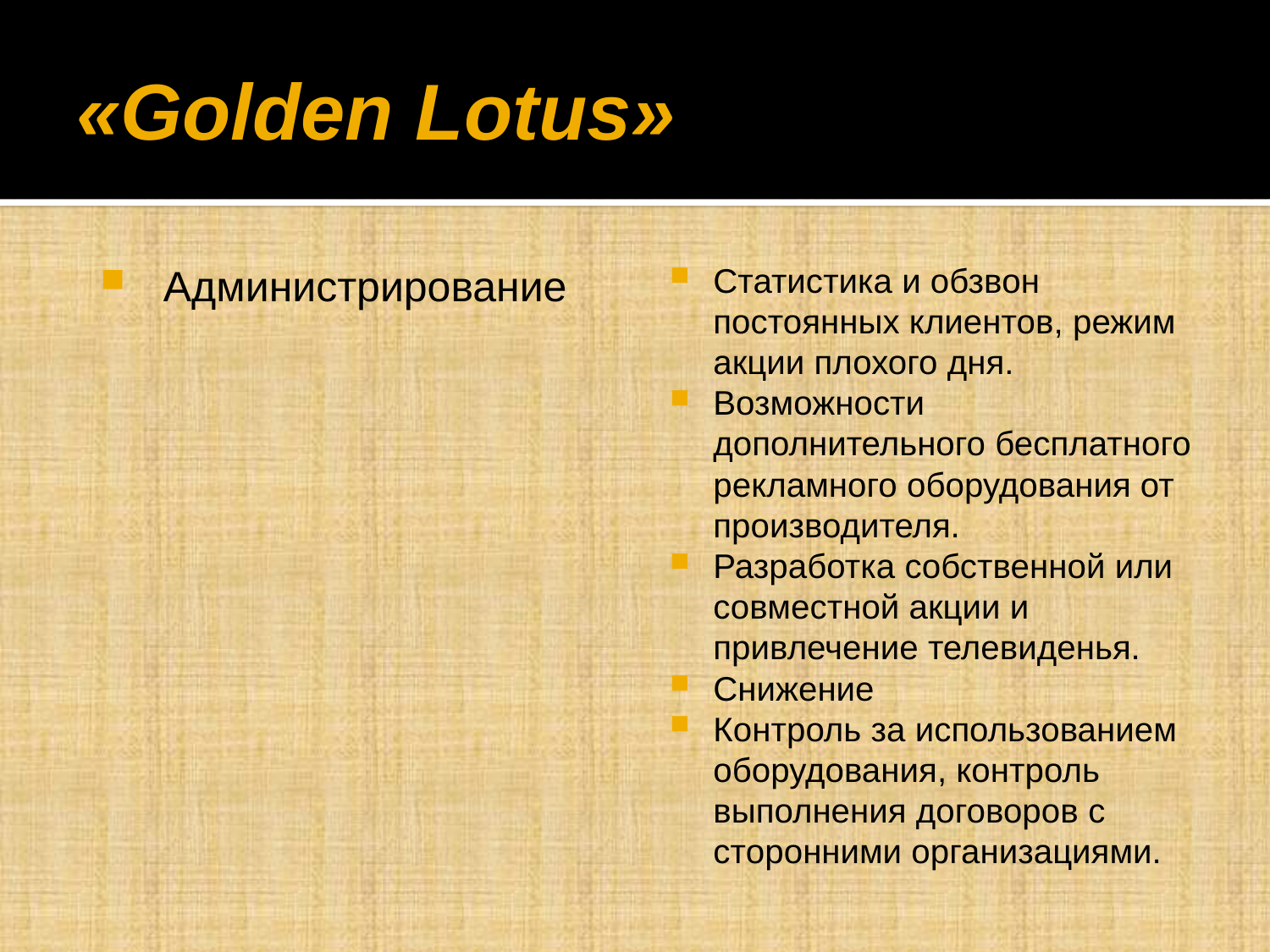

# «Golden Lotus»
Администрирование
Статистика и обзвон постоянных клиентов, режим акции плохого дня.
Возможности дополнительного бесплатного рекламного оборудования от производителя.
Разработка собственной или совместной акции и привлечение телевиденья.
Снижение
Контроль за использованием оборудования, контроль выполнения договоров с сторонними организациями.